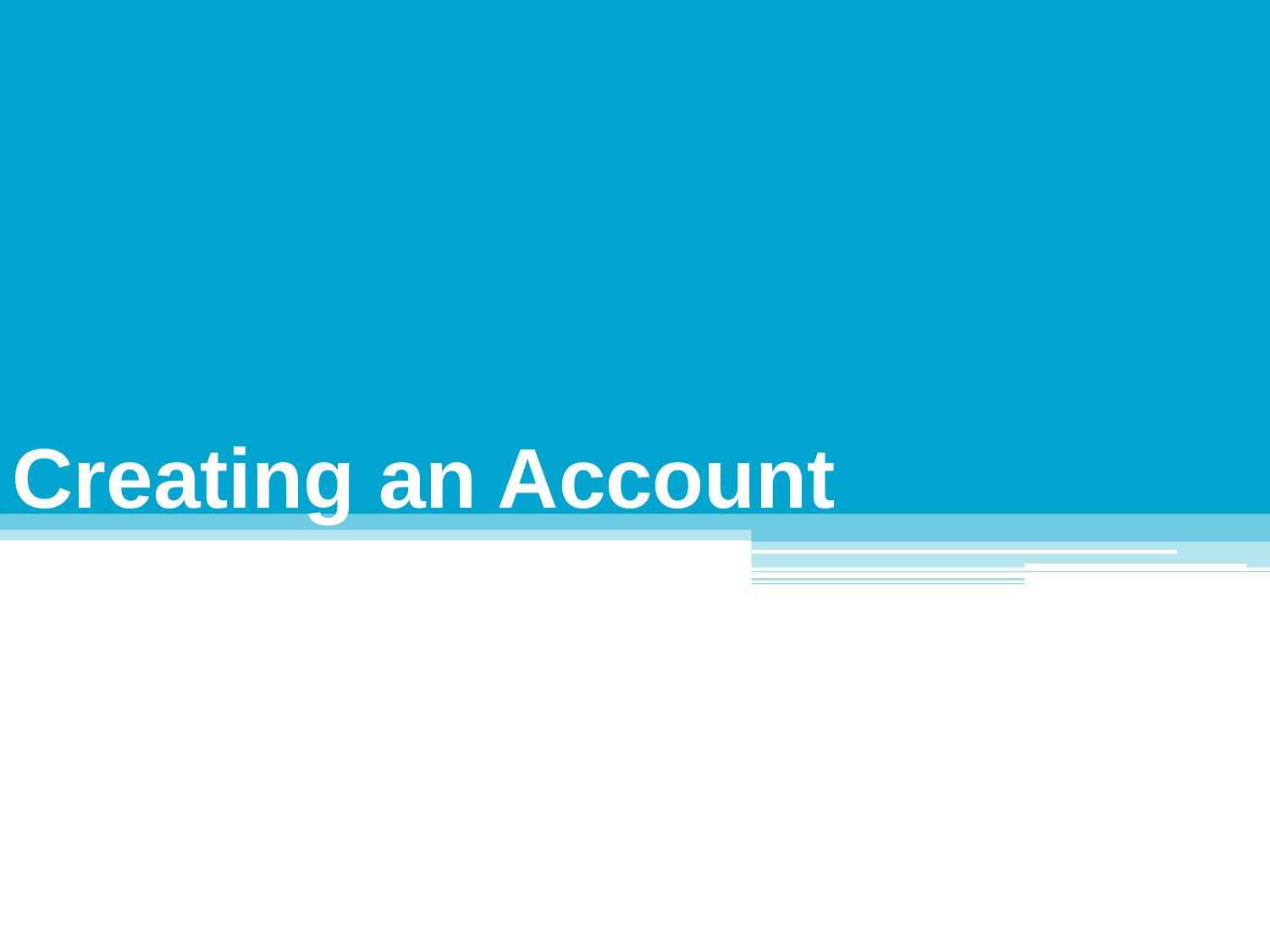

# Creating an Account
Creating an Account